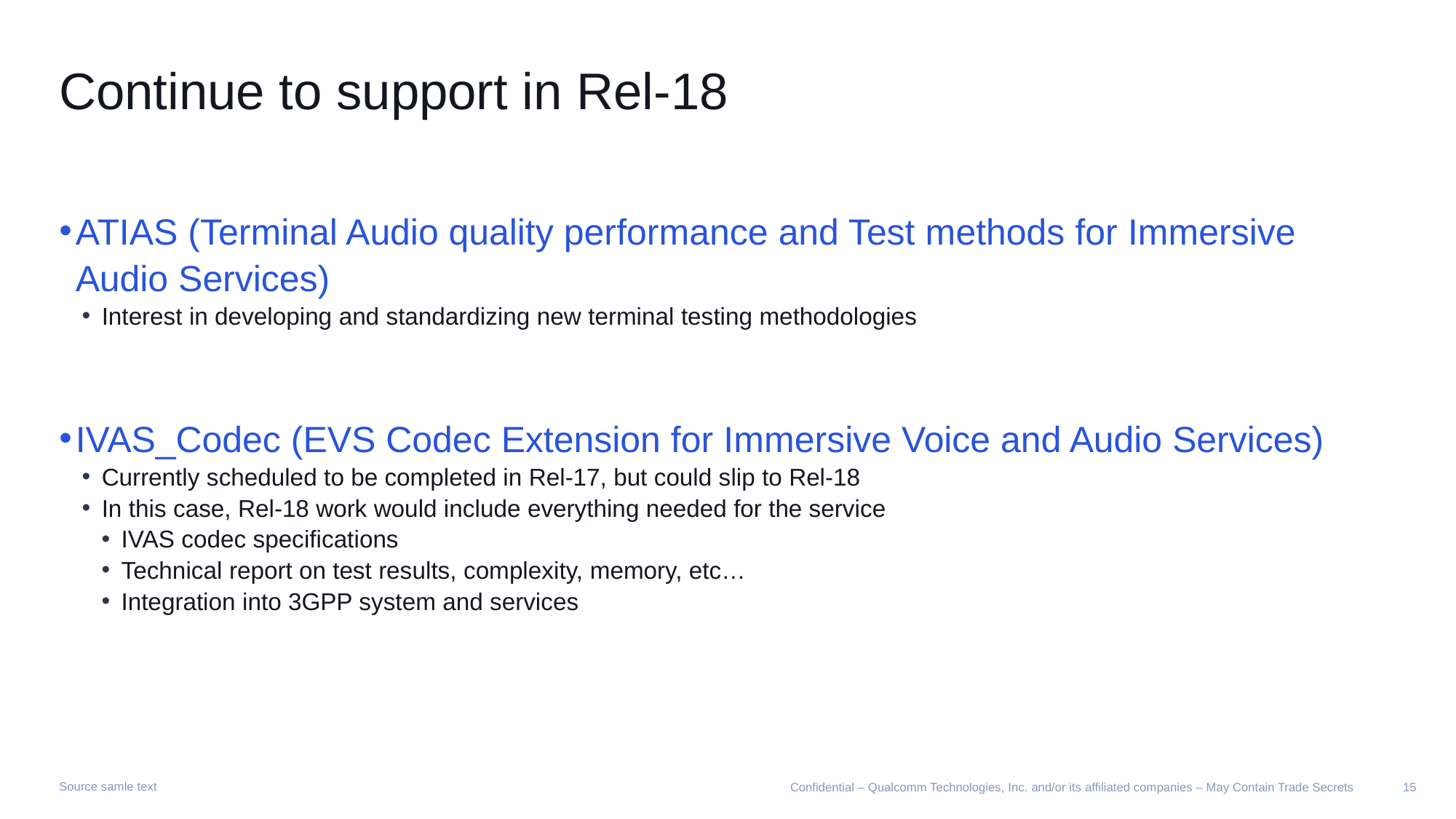

# Continue to support in Rel-18
ATIAS (Terminal Audio quality performance and Test methods for Immersive Audio Services)
Interest in developing and standardizing new terminal testing methodologies

IVAS_Codec (EVS Codec Extension for Immersive Voice and Audio Services)
Currently scheduled to be completed in Rel-17, but could slip to Rel-18
In this case, Rel-18 work would include everything needed for the service
IVAS codec specifications
Technical report on test results, complexity, memory, etc…
Integration into 3GPP system and services
Source samle text